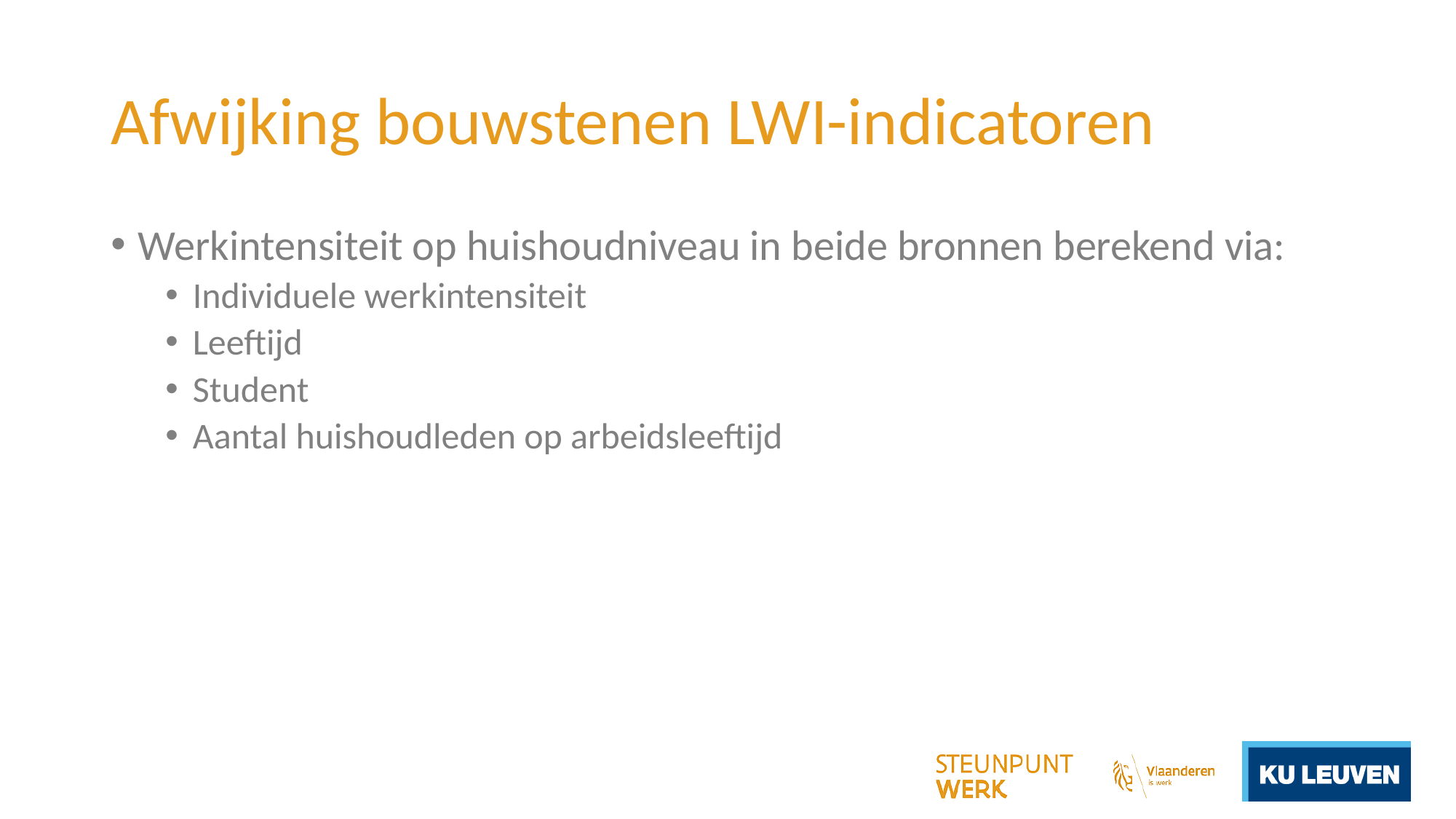

# Afwijking bouwstenen LWI-indicatoren
Werkintensiteit op huishoudniveau in beide bronnen berekend via:
Individuele werkintensiteit
Leeftijd
Student
Aantal huishoudleden op arbeidsleeftijd